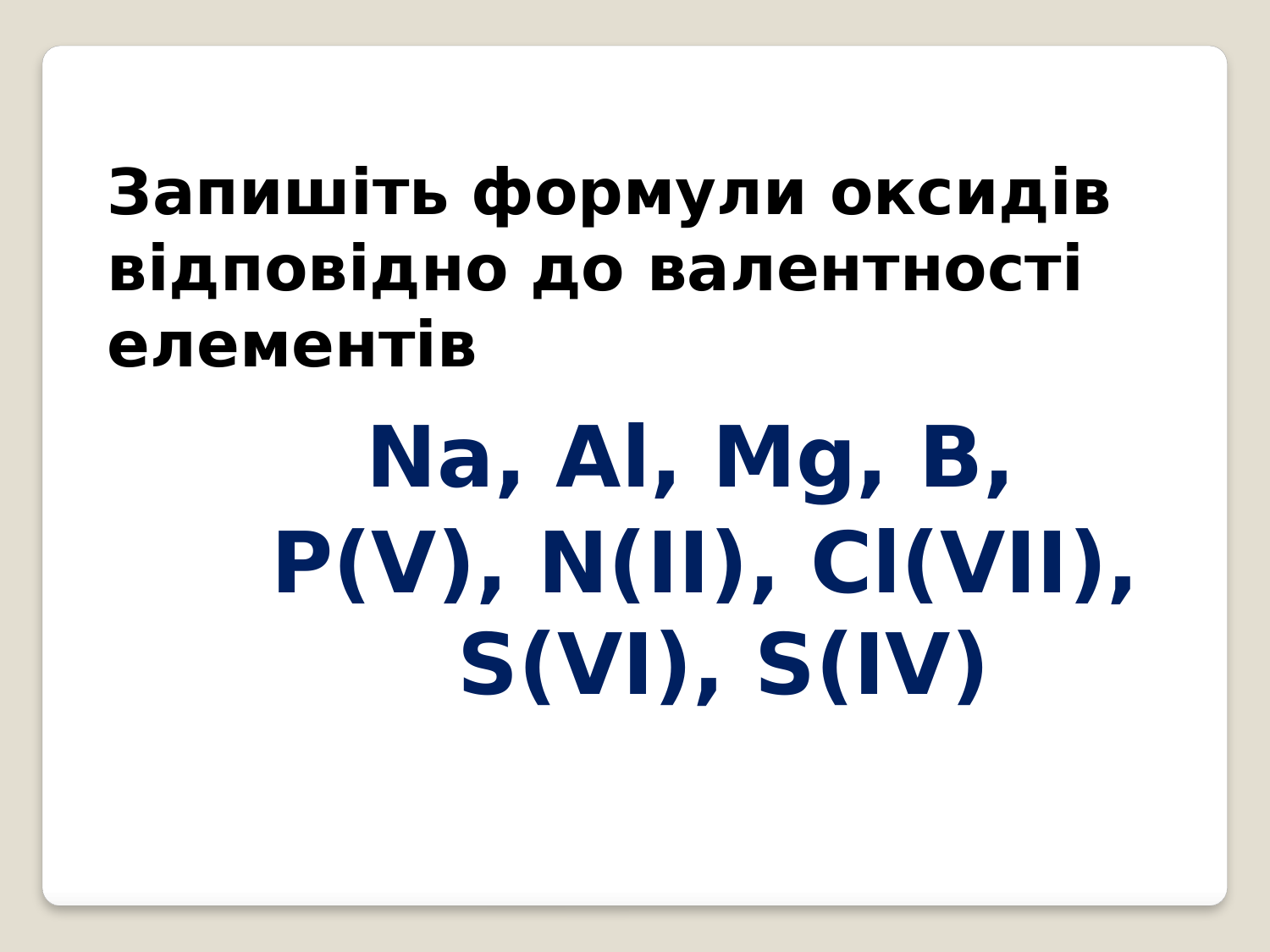

Запишіть формули оксидів відповідно до валентності елементів

Na, Al, Mg, B,
P(V), N(II), Cl(VII), S(VI), S(IV)